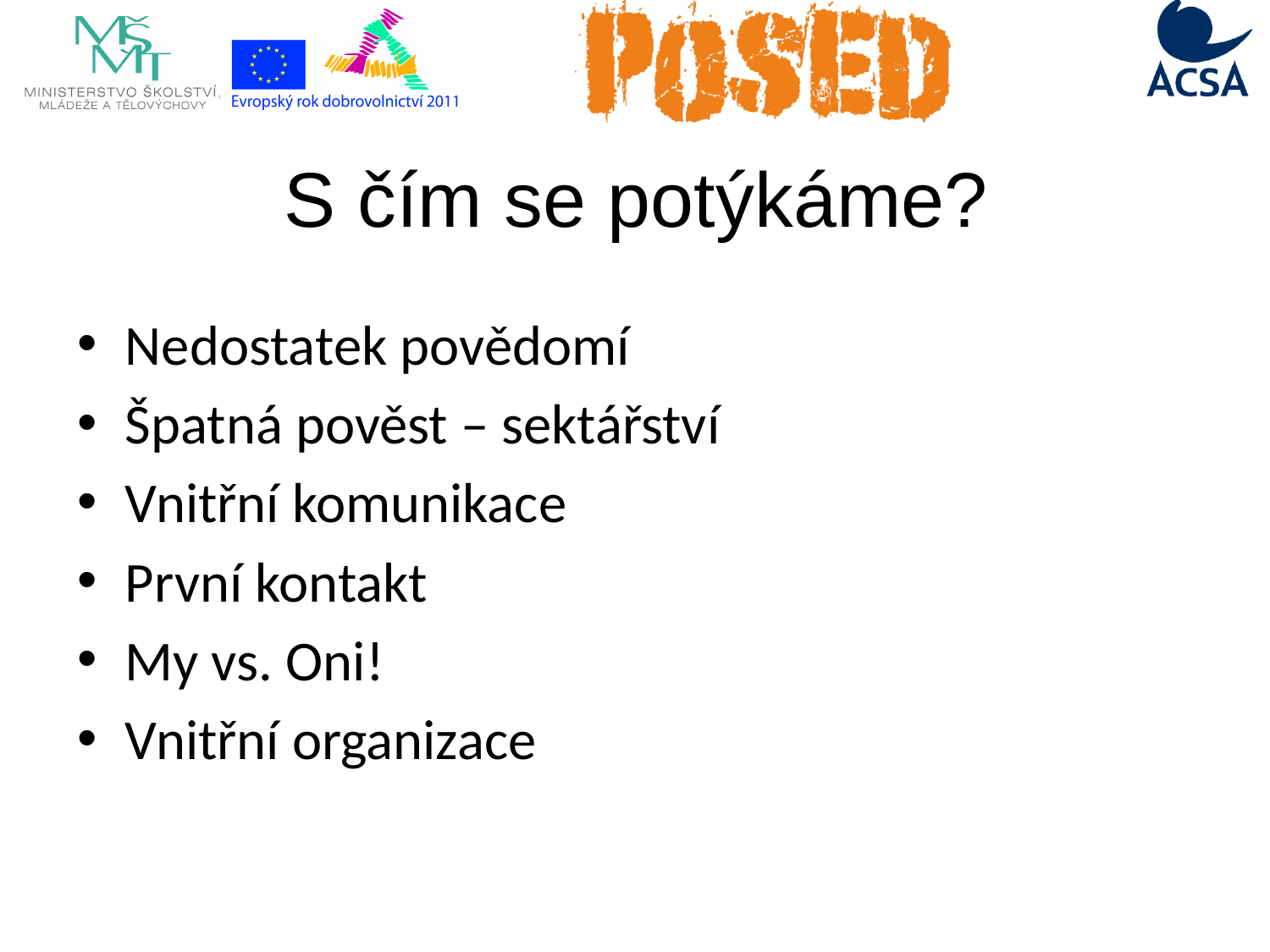

# S čím se potýkáme?
Nedostatek povědomí
Špatná pověst – sektářství
Vnitřní komunikace
První kontakt
My vs. Oni!
Vnitřní organizace